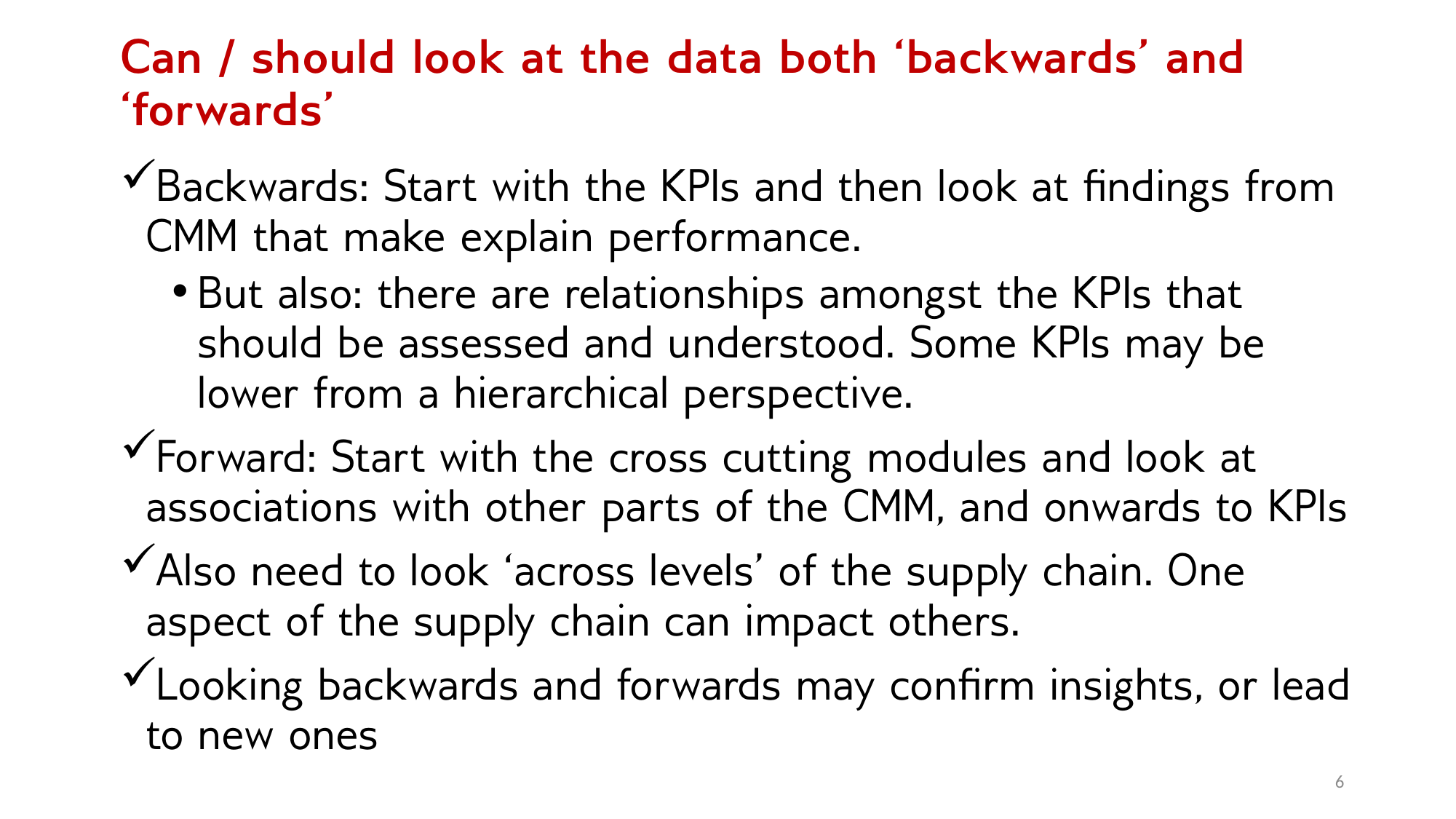

# Can / should look at the data both ‘backwards’ and ‘forwards’
Backwards: Start with the KPIs and then look at findings from CMM that make explain performance.
But also: there are relationships amongst the KPIs that should be assessed and understood. Some KPIs may be lower from a hierarchical perspective.
Forward: Start with the cross cutting modules and look at associations with other parts of the CMM, and onwards to KPIs
Also need to look ‘across levels’ of the supply chain. One aspect of the supply chain can impact others.
Looking backwards and forwards may confirm insights, or lead to new ones

6